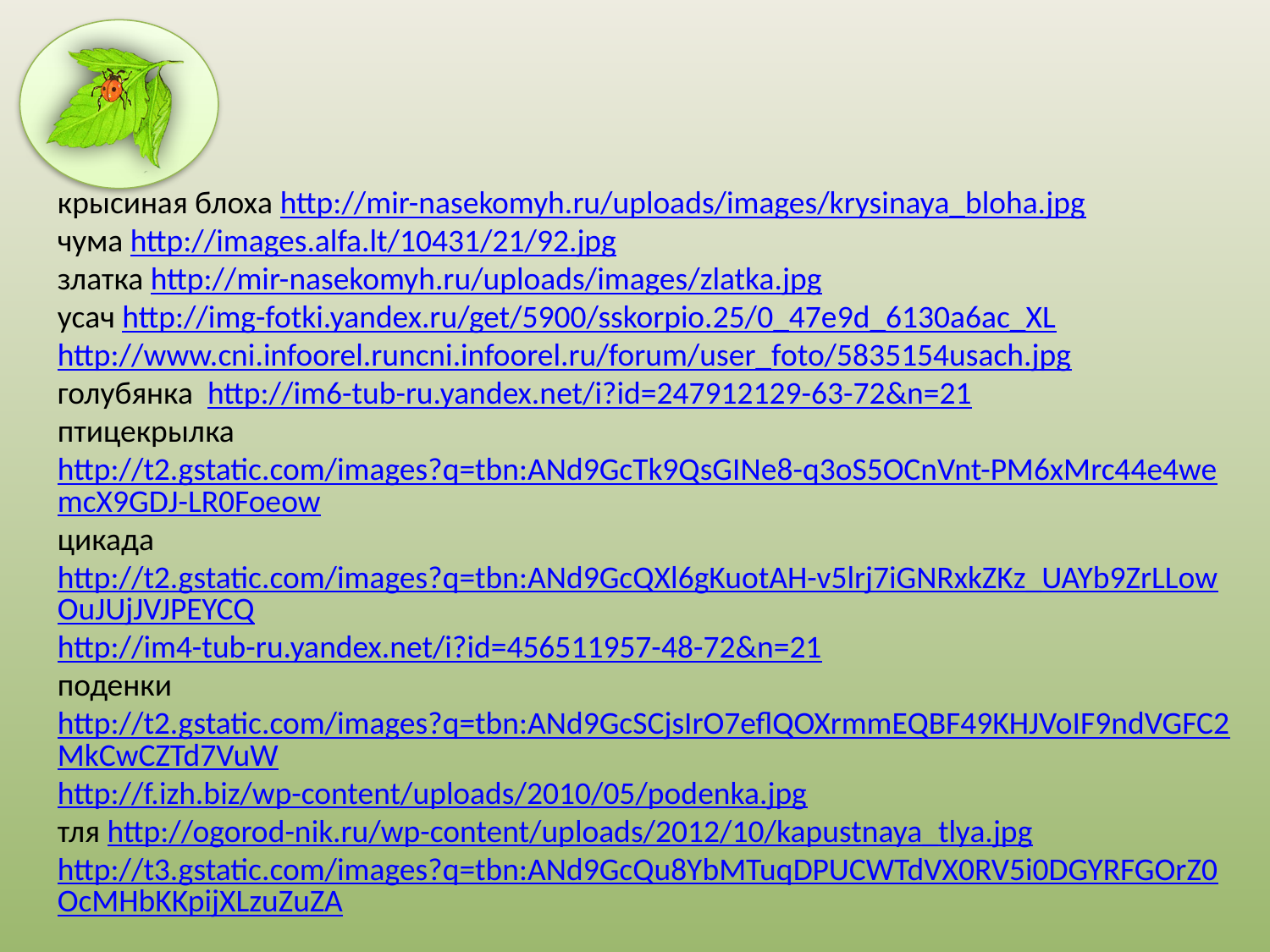

крысиная блоха http://mir-nasekomyh.ru/uploads/images/krysinaya_bloha.jpg
чума http://images.alfa.lt/10431/21/92.jpg
златка http://mir-nasekomyh.ru/uploads/images/zlatka.jpg
усач http://img-fotki.yandex.ru/get/5900/sskorpio.25/0_47e9d_6130a6ac_XL
http://www.cni.infoorel.runcni.infoorel.ru/forum/user_foto/5835154usach.jpg
голубянка  http://im6-tub-ru.yandex.net/i?id=247912129-63-72&n=21
птицекрылка http://t2.gstatic.com/images?q=tbn:ANd9GcTk9QsGINe8-q3oS5OCnVnt-PM6xMrc44e4wemcX9GDJ-LR0Foeow
цикада http://t2.gstatic.com/images?q=tbn:ANd9GcQXl6gKuotAH-v5lrj7iGNRxkZKz_UAYb9ZrLLowOuJUjJVJPEYCQ
http://im4-tub-ru.yandex.net/i?id=456511957-48-72&n=21
поденки
http://t2.gstatic.com/images?q=tbn:ANd9GcSCjsIrO7eflQOXrmmEQBF49KHJVoIF9ndVGFC2MkCwCZTd7VuW
http://f.izh.biz/wp-content/uploads/2010/05/podenka.jpg
тля http://ogorod-nik.ru/wp-content/uploads/2012/10/kapustnaya_tlya.jpg
http://t3.gstatic.com/images?q=tbn:ANd9GcQu8YbMTuqDPUCWTdVX0RV5i0DGYRFGOrZ0OcMHbKKpijXLzuZuZA